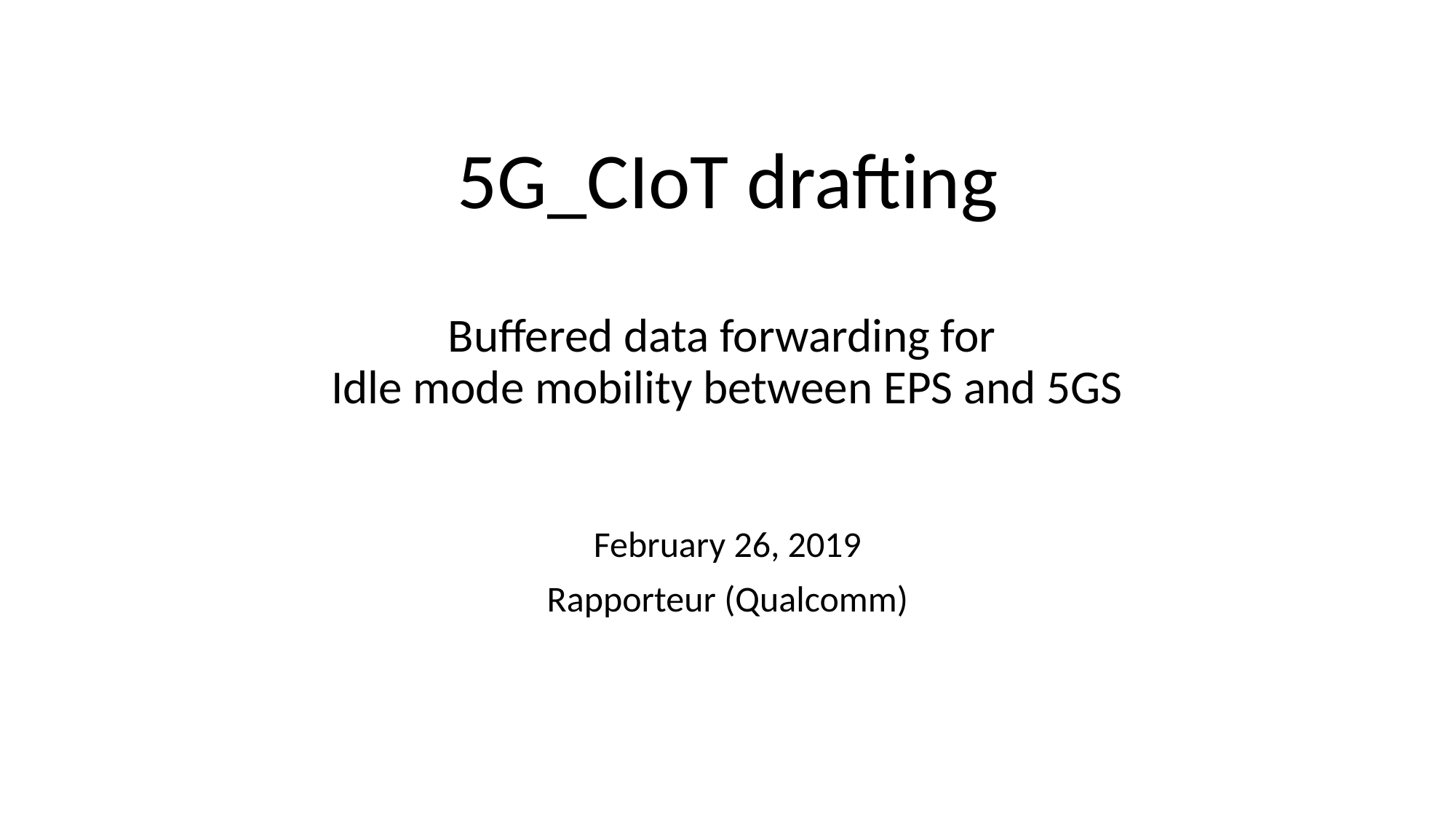

# 5G_CIoT drafting Buffered data forwarding for Idle mode mobility between EPS and 5GS
February 26, 2019
Rapporteur (Qualcomm)